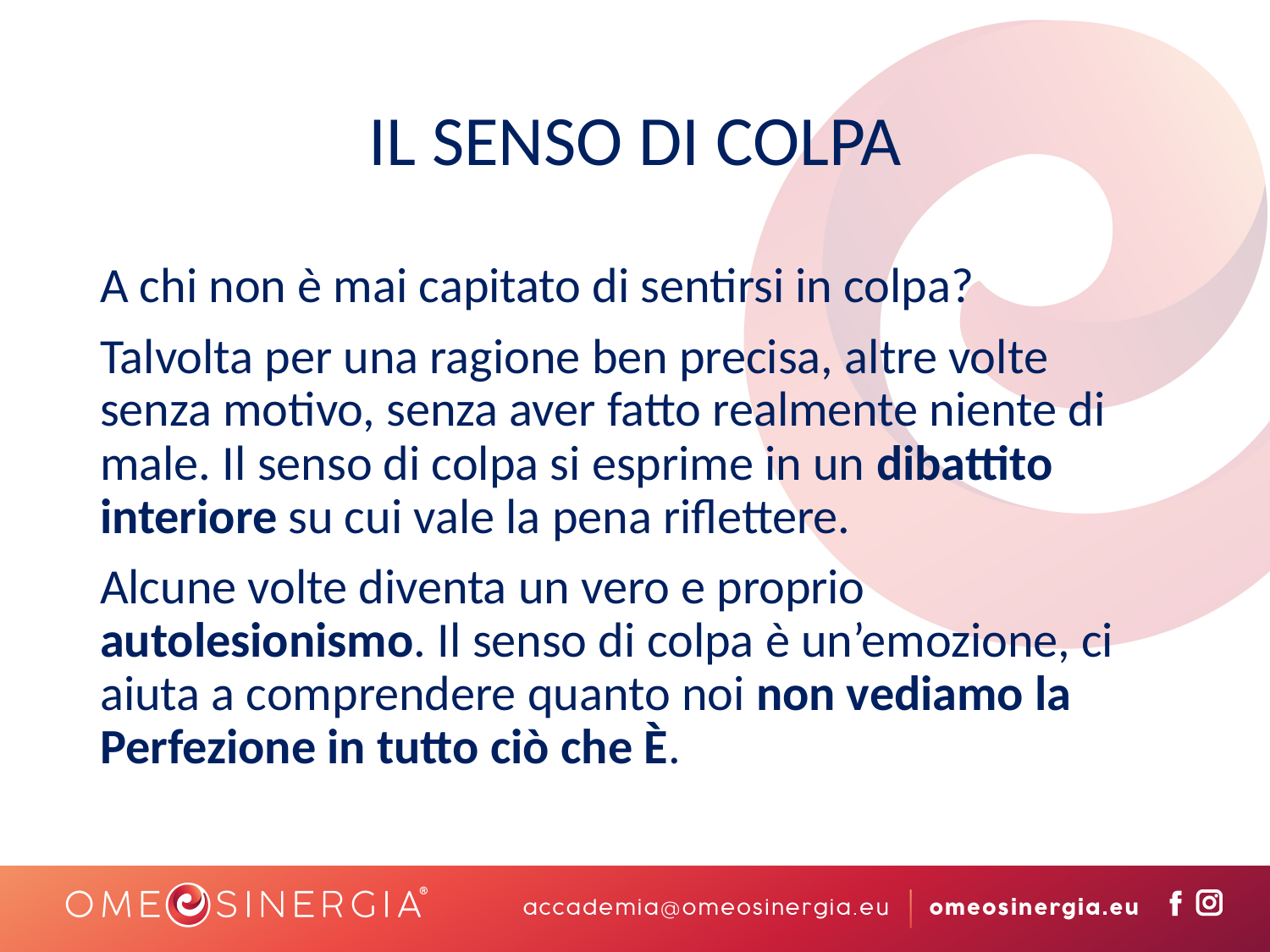

# IL SENSO DI COLPA
A chi non è mai capitato di sentirsi in colpa?
Talvolta per una ragione ben precisa, altre volte senza motivo, senza aver fatto realmente niente di male. Il senso di colpa si esprime in un dibattito interiore su cui vale la pena riflettere.
Alcune volte diventa un vero e proprio autolesionismo. Il senso di colpa è un’emozione, ci aiuta a comprendere quanto noi non vediamo la Perfezione in tutto ciò che È.